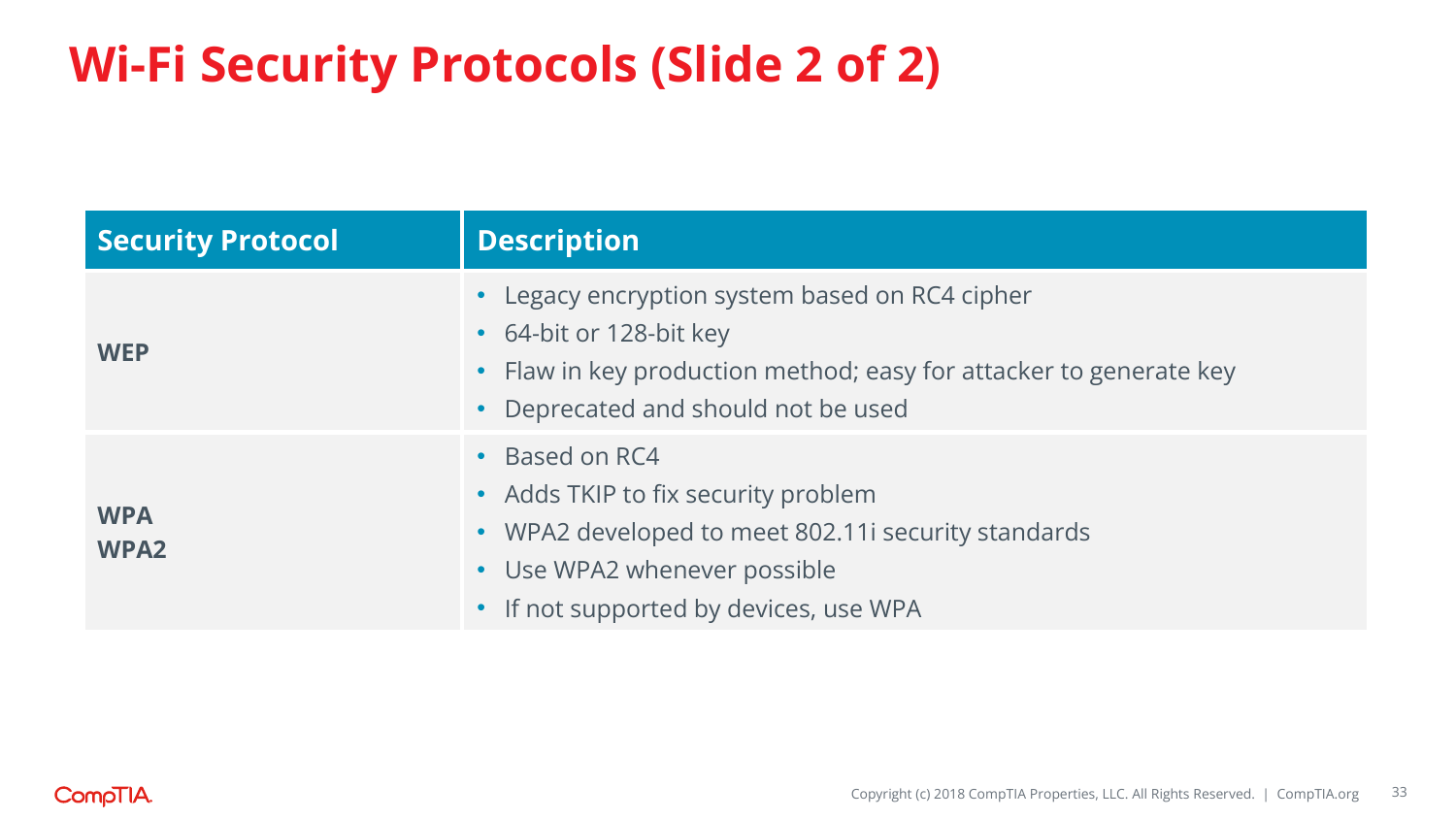

# Wi-Fi Security Protocols (Slide 2 of 2)
| Security Protocol | Description |
| --- | --- |
| WEP | Legacy encryption system based on RC4 cipher 64-bit or 128-bit key Flaw in key production method; easy for attacker to generate key Deprecated and should not be used |
| WPA WPA2 | Based on RC4 Adds TKIP to fix security problem WPA2 developed to meet 802.11i security standards Use WPA2 whenever possible If not supported by devices, use WPA |
33